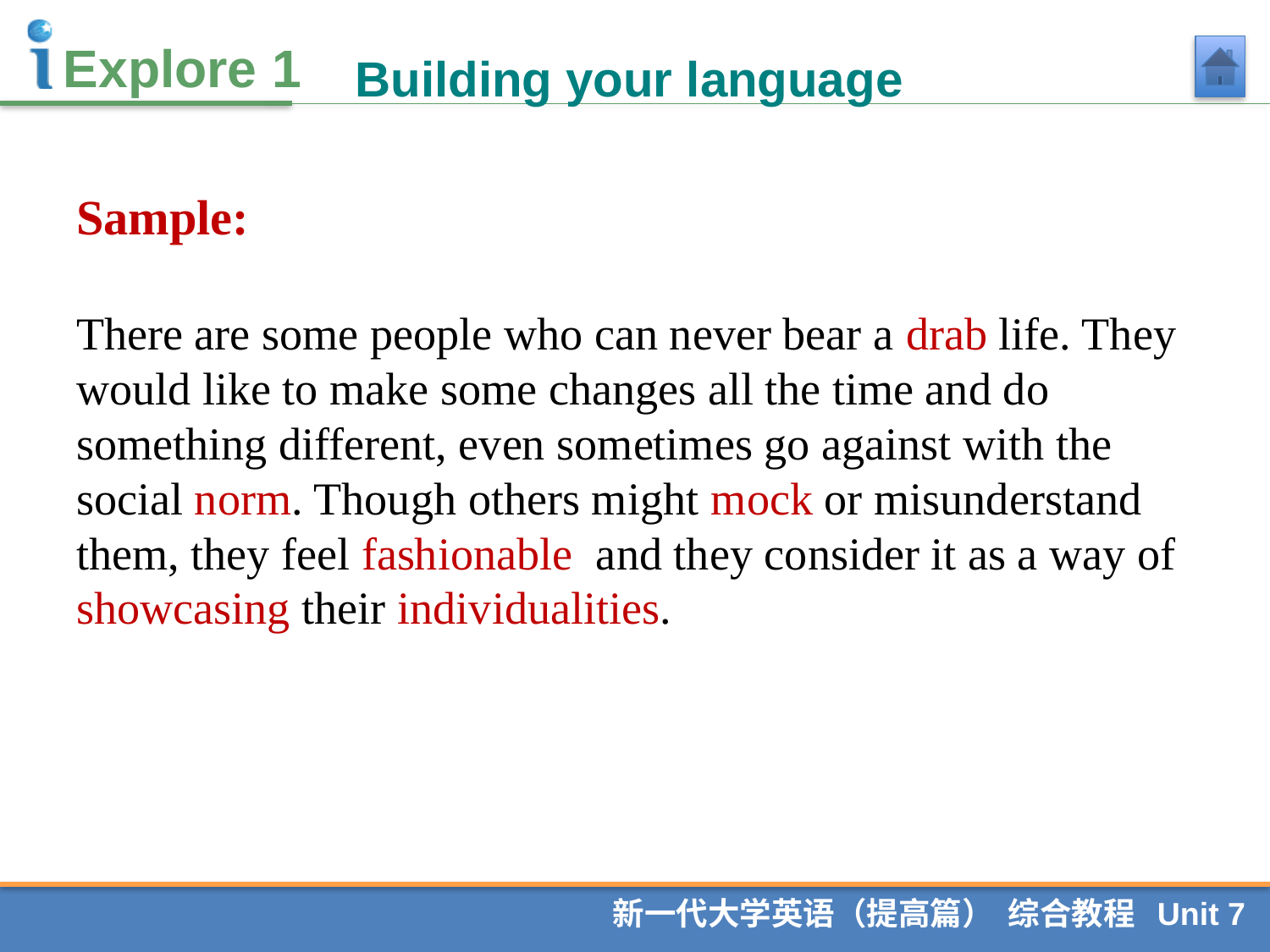

Building your language
Sample:

There are some people who can never bear a drab life. They would like to make some changes all the time and do something different, even sometimes go against with the social norm. Though others might mock or misunderstand them, they feel fashionable  and they consider it as a way of showcasing their individualities.